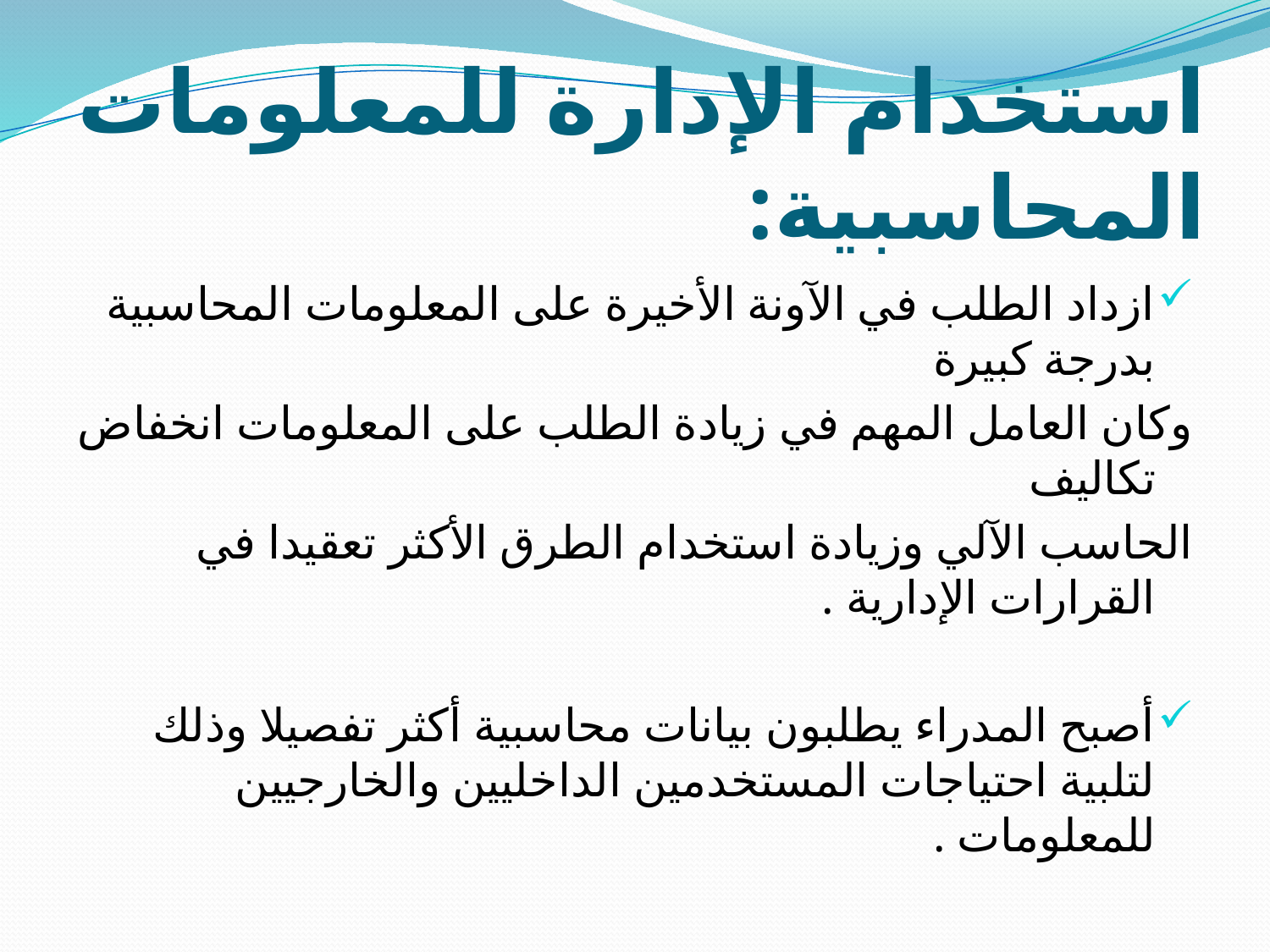

# استخدام الإدارة للمعلومات المحاسبية:
ازداد الطلب في الآونة الأخيرة على المعلومات المحاسبية بدرجة كبيرة
وكان العامل المهم في زيادة الطلب على المعلومات انخفاض تكاليف
الحاسب الآلي وزيادة استخدام الطرق الأكثر تعقيدا في القرارات الإدارية .

أصبح المدراء يطلبون بيانات محاسبية أكثر تفصيلا وذلك لتلبية احتياجات المستخدمين الداخليين والخارجيين للمعلومات .